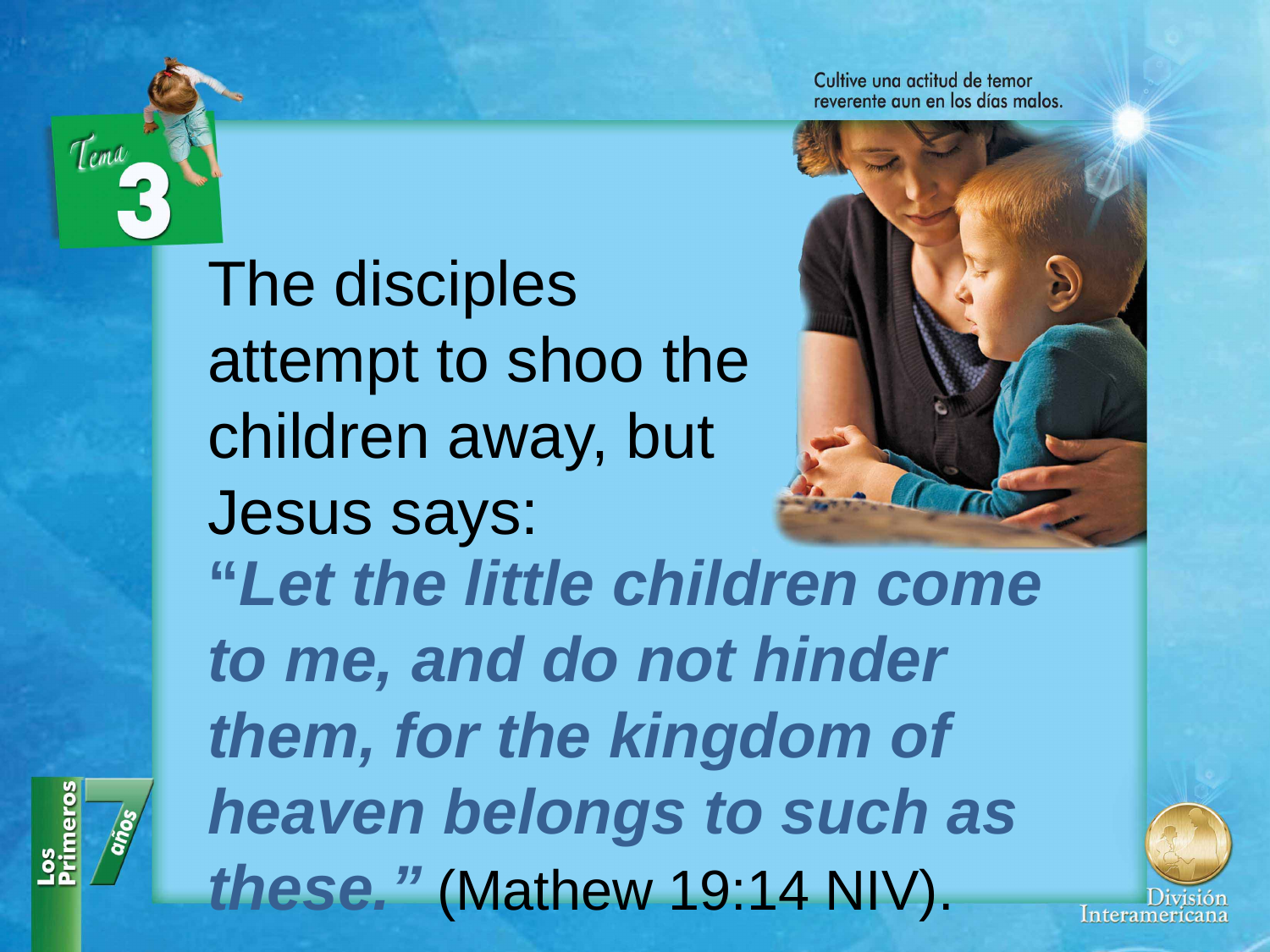

The disciples attempt to shoo the children away, but Jesus says:
“Let the little children come to me, and do not hinder them, for the kingdom of heaven belongs to such as these.” (Mathew 19:14 NIV).